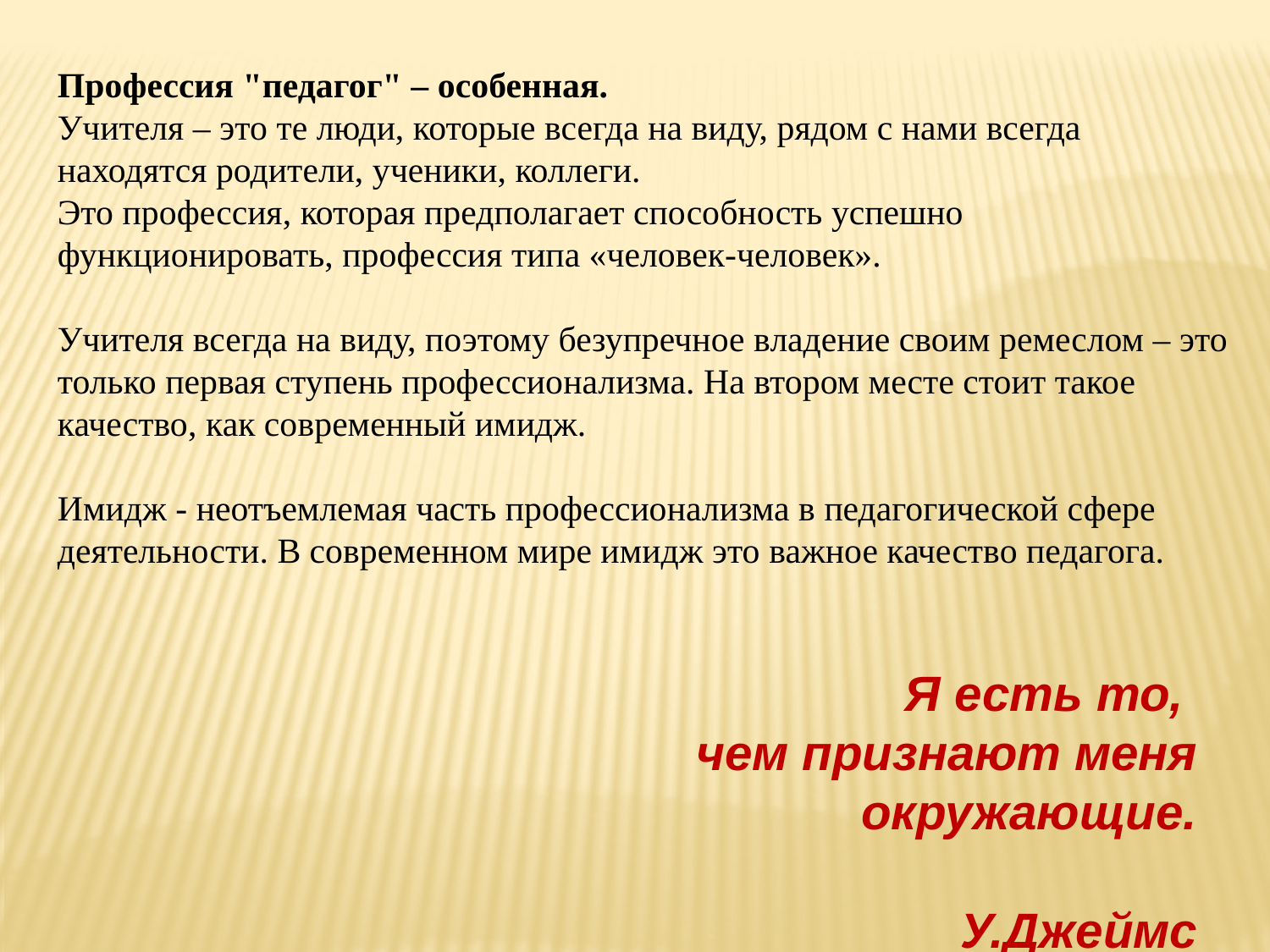

Профессия "педагог" – особенная. 
Учителя – это те люди, которые всегда на виду, рядом с нами всегда находятся родители, ученики, коллеги.
Это профессия, которая предполагает способность успешно функционировать, профессия типа «человек-человек».

Учителя всегда на виду, поэтому безупречное владение своим ремеслом – это только первая ступень профессионализма. На втором месте стоит такое качество, как современный имидж.

Имидж - неотъемлемая часть профессионализма в педагогической сфере деятельности. В современном мире имидж это важное качество педагога.

Я есть то,
чем признают меня окружающие.
                                   У.Джеймс